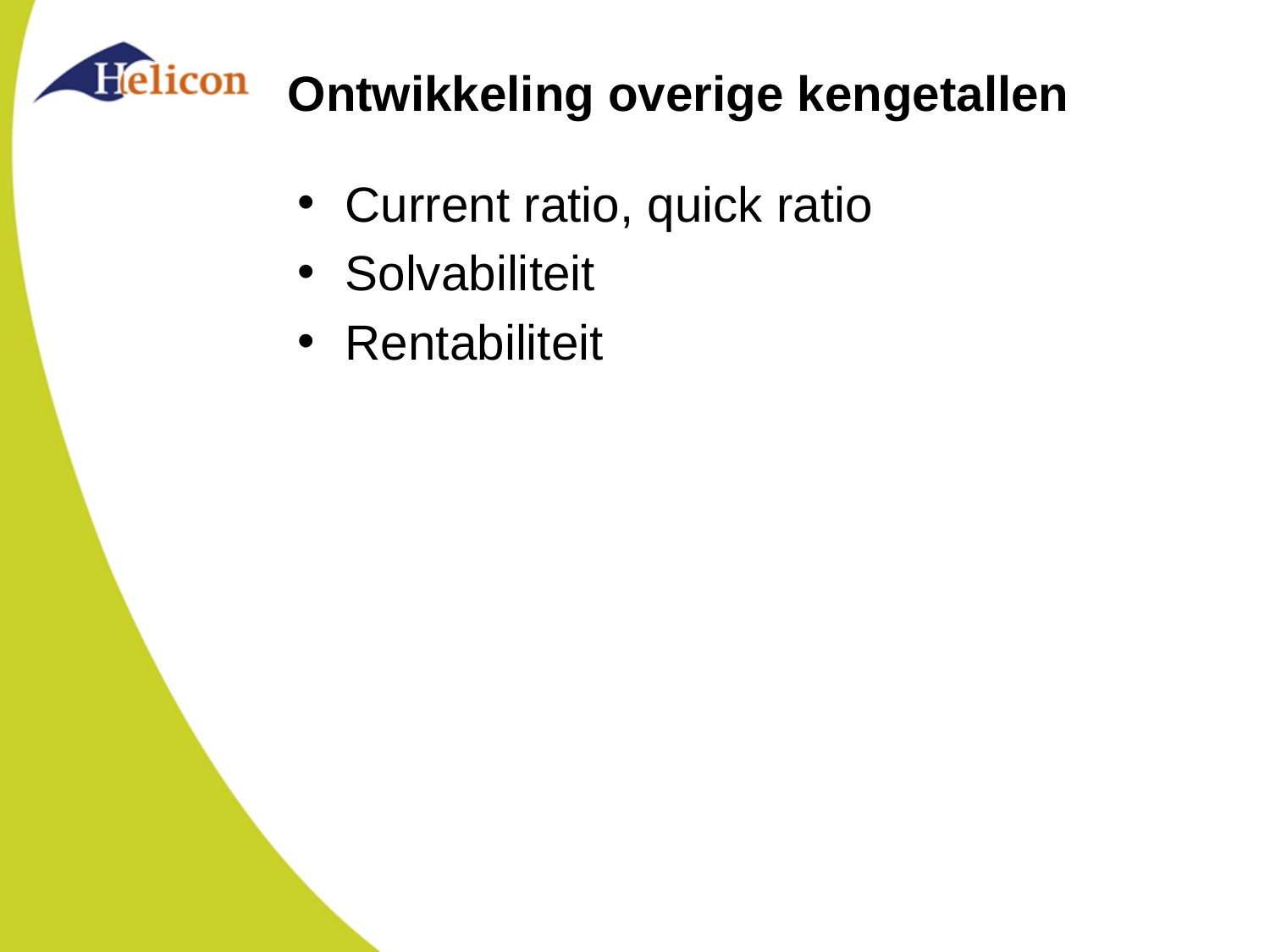

# Ontwikkeling overige kengetallen
Current ratio, quick ratio
Solvabiliteit
Rentabiliteit